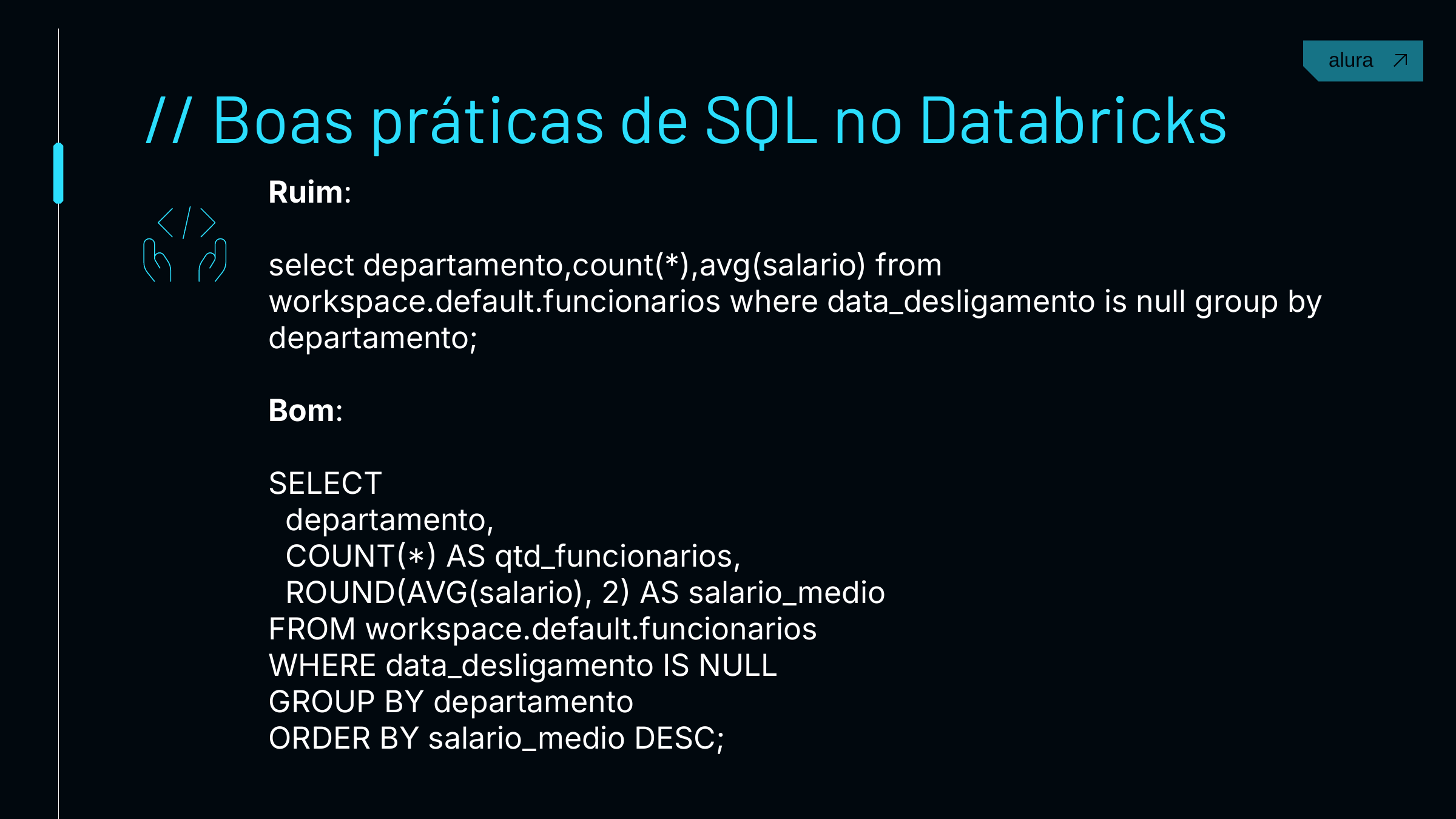

Contact
// Boas práticas de SQL no Databricks
Ruim:

select departamento,count(*),avg(salario) from workspace.default.funcionarios where data_desligamento is null group by departamento;

Bom:

SELECT
  departamento,
  COUNT(*) AS qtd_funcionarios,
  ROUND(AVG(salario), 2) AS salario_medio
FROM workspace.default.funcionarios
WHERE data_desligamento IS NULL
GROUP BY departamento
ORDER BY salario_medio DESC;